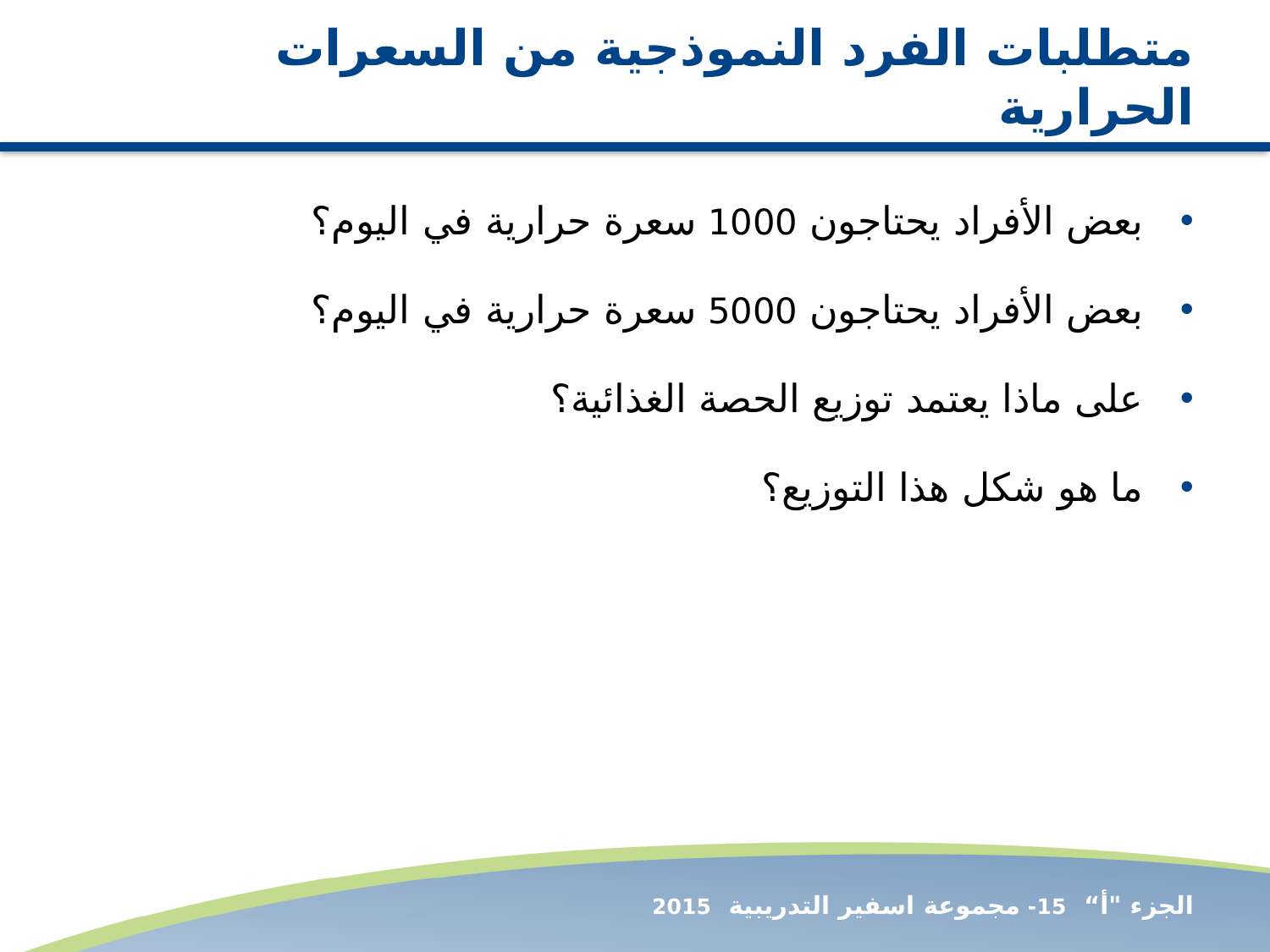

# متطلبات الفرد النموذجية من السعرات الحرارية
بعض الأفراد يحتاجون 1000 سعرة حرارية في اليوم؟
بعض الأفراد يحتاجون 5000 سعرة حرارية في اليوم؟
على ماذا يعتمد توزيع الحصة الغذائية؟
ما هو شكل هذا التوزيع؟
الجزء "أ“  15- مجموعة اسفير التدريبية  2015